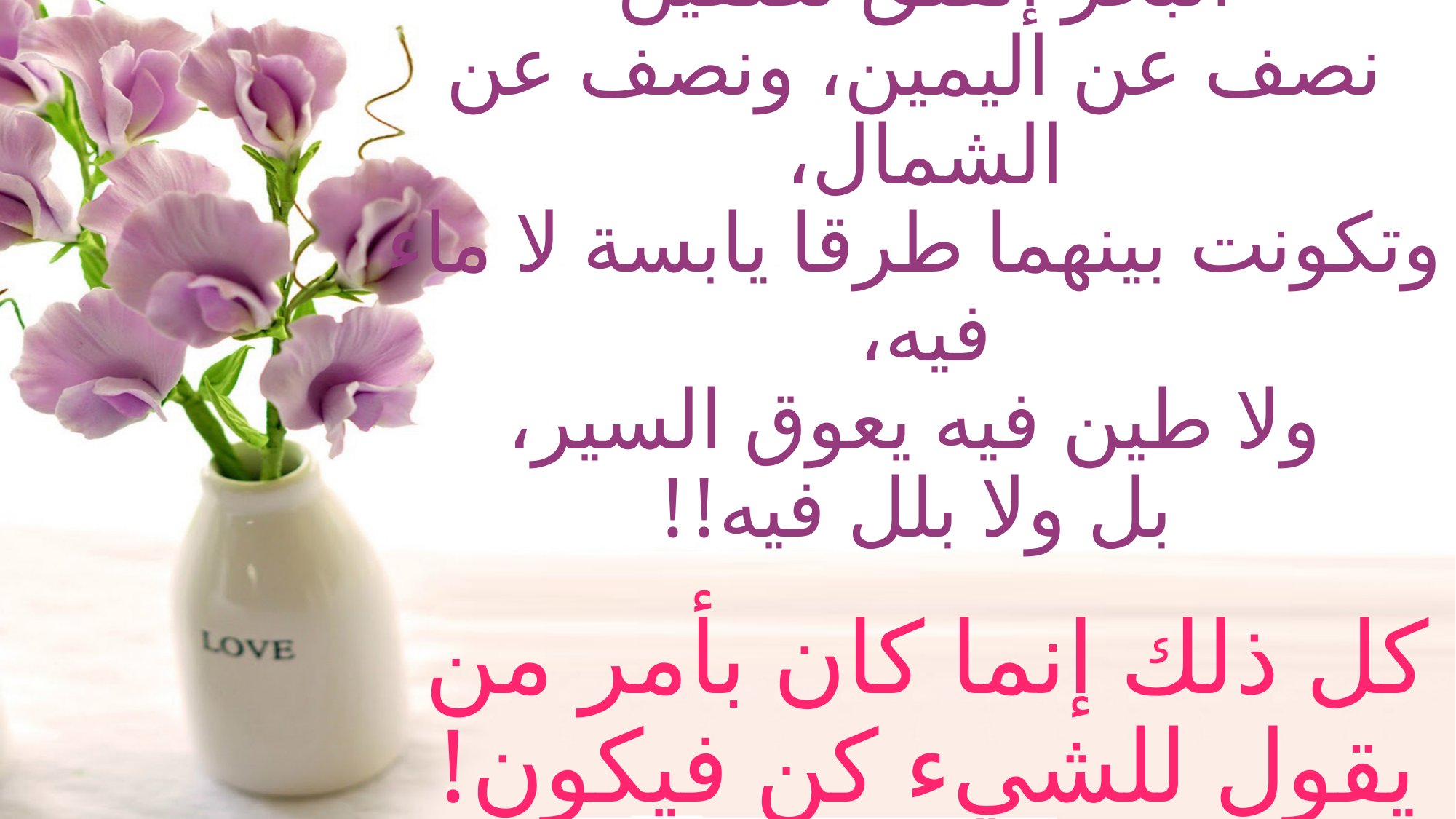

# البحر إنفلق نصفين نصف عن اليمين، ونصف عن الشمال، وتكونت بينهما طرقا يابسة لا ماء فيه، ولا طين فيه يعوق السير، بل ولا بلل فيه!! كل ذلك إنما كان بأمر من يقول للشيء كن فيكون!